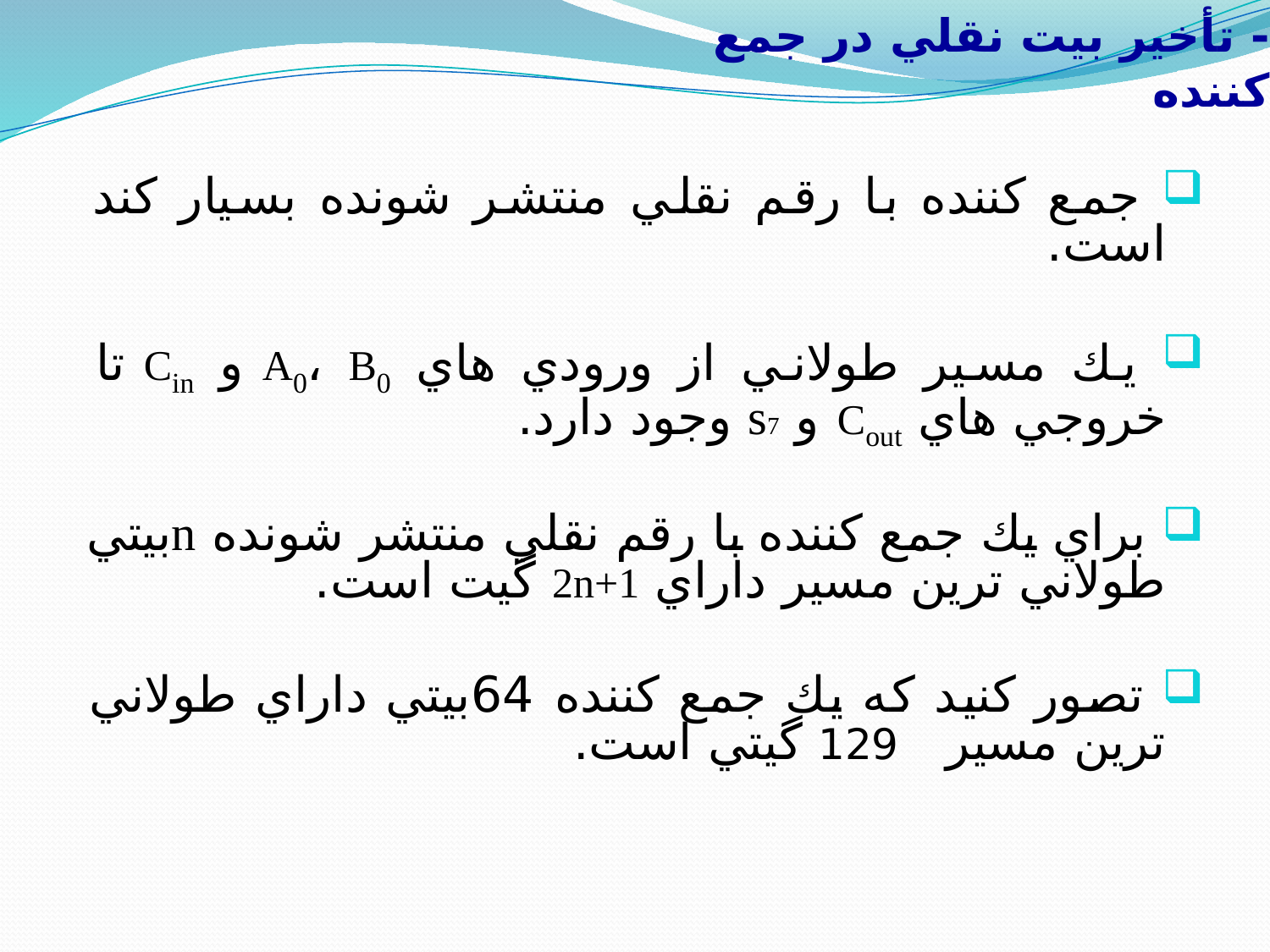

# - تأخير بيت نقلي در جمع كننده
 جمع كننده با رقم نقلي منتشر شونده بسيار كند است.

 يك مسير طولاني از ورودي هاي A0، B0 و Cin تا خروجي هاي Cout  و s7 وجود دارد.

 براي يك جمع كننده با رقم نقلي منتشر شونده nبيتي طولاني ترين مسير داراي 2n+1 گيت است.

 تصور كنيد كه يك جمع كننده 64بيتي داراي طولاني ترين مسير   129 گيتي است.